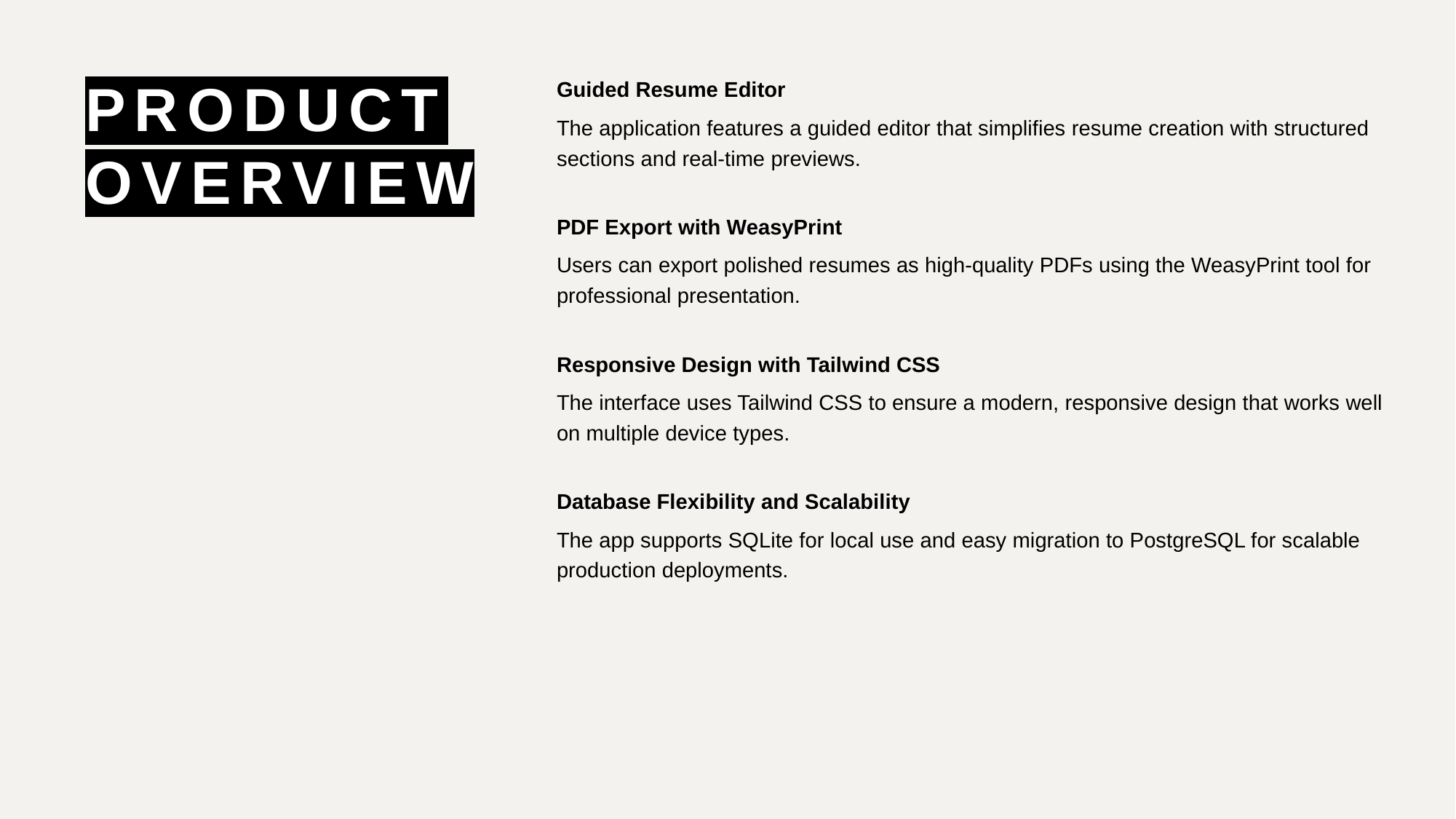

# PRODUCT OVERVIEW
Guided Resume Editor
The application features a guided editor that simplifies resume creation with structured sections and real-time previews.
PDF Export with WeasyPrint
Users can export polished resumes as high-quality PDFs using the WeasyPrint tool for professional presentation.
Responsive Design with Tailwind CSS
The interface uses Tailwind CSS to ensure a modern, responsive design that works well on multiple device types.
Database Flexibility and Scalability
The app supports SQLite for local use and easy migration to PostgreSQL for scalable production deployments.